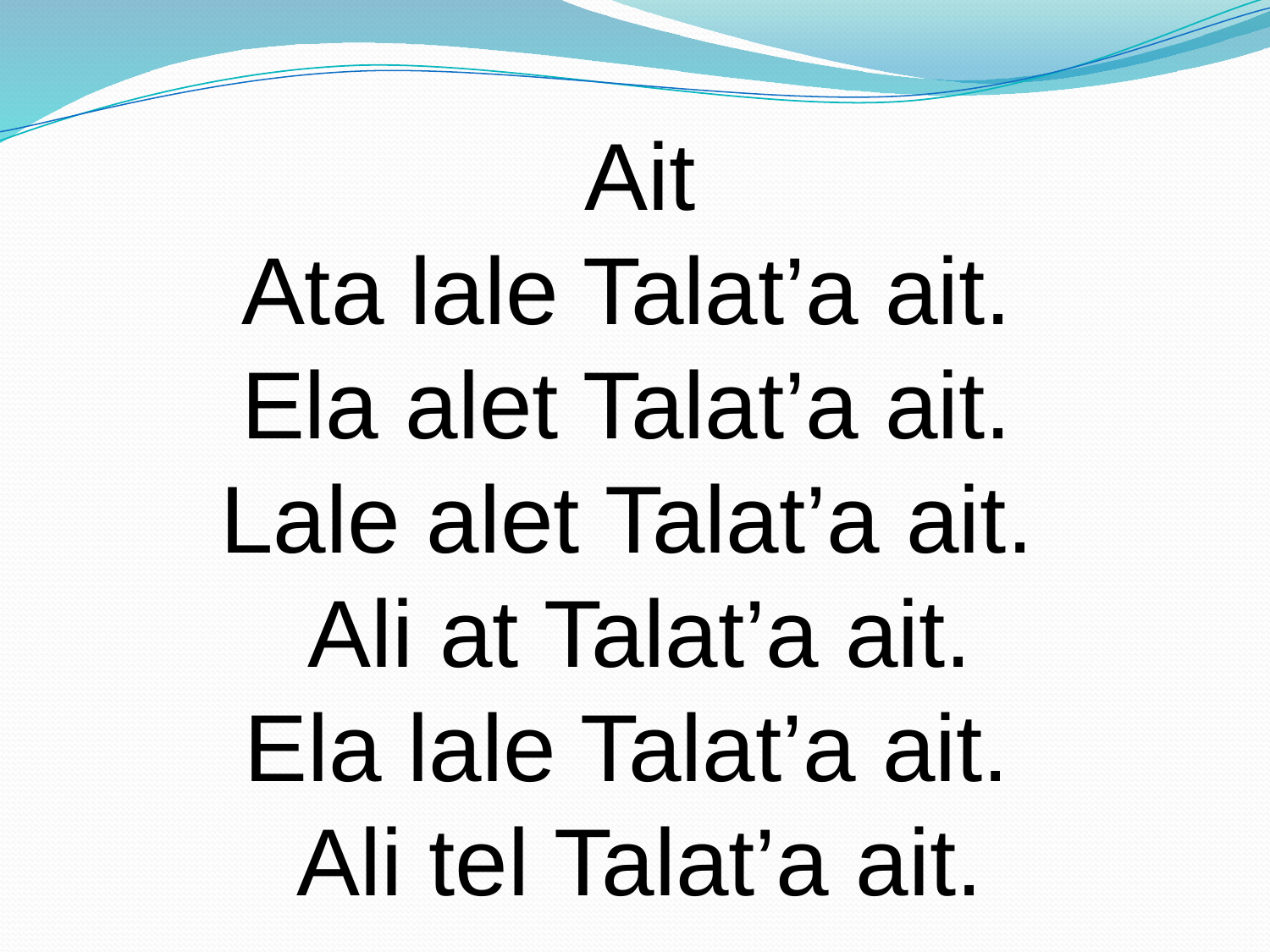

Ait
Ata lale Talat’a ait.
Ela alet Talat’a ait.
Lale alet Talat’a ait.
Ali at Talat’a ait.
Ela lale Talat’a ait.
Ali tel Talat’a ait.